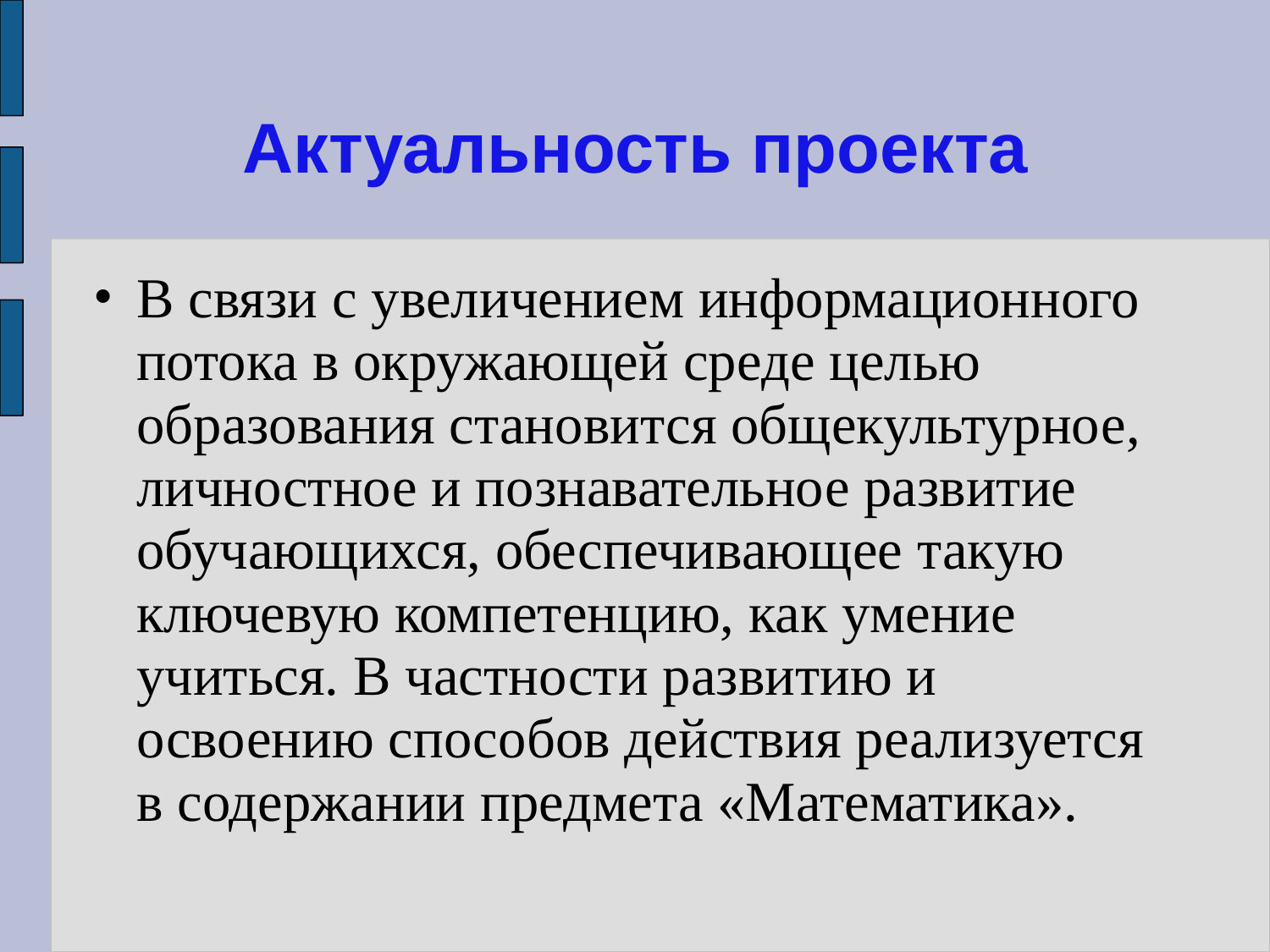

# Актуальность проекта
В связи с увеличением информационного потока в окружающей среде целью образования становится общекультурное, личностное и познавательное развитие обучающихся, обеспечивающее такую ключевую компетенцию, как умение учиться. В частности развитию и освоению способов действия реализуется в содержании предмета «Математика».